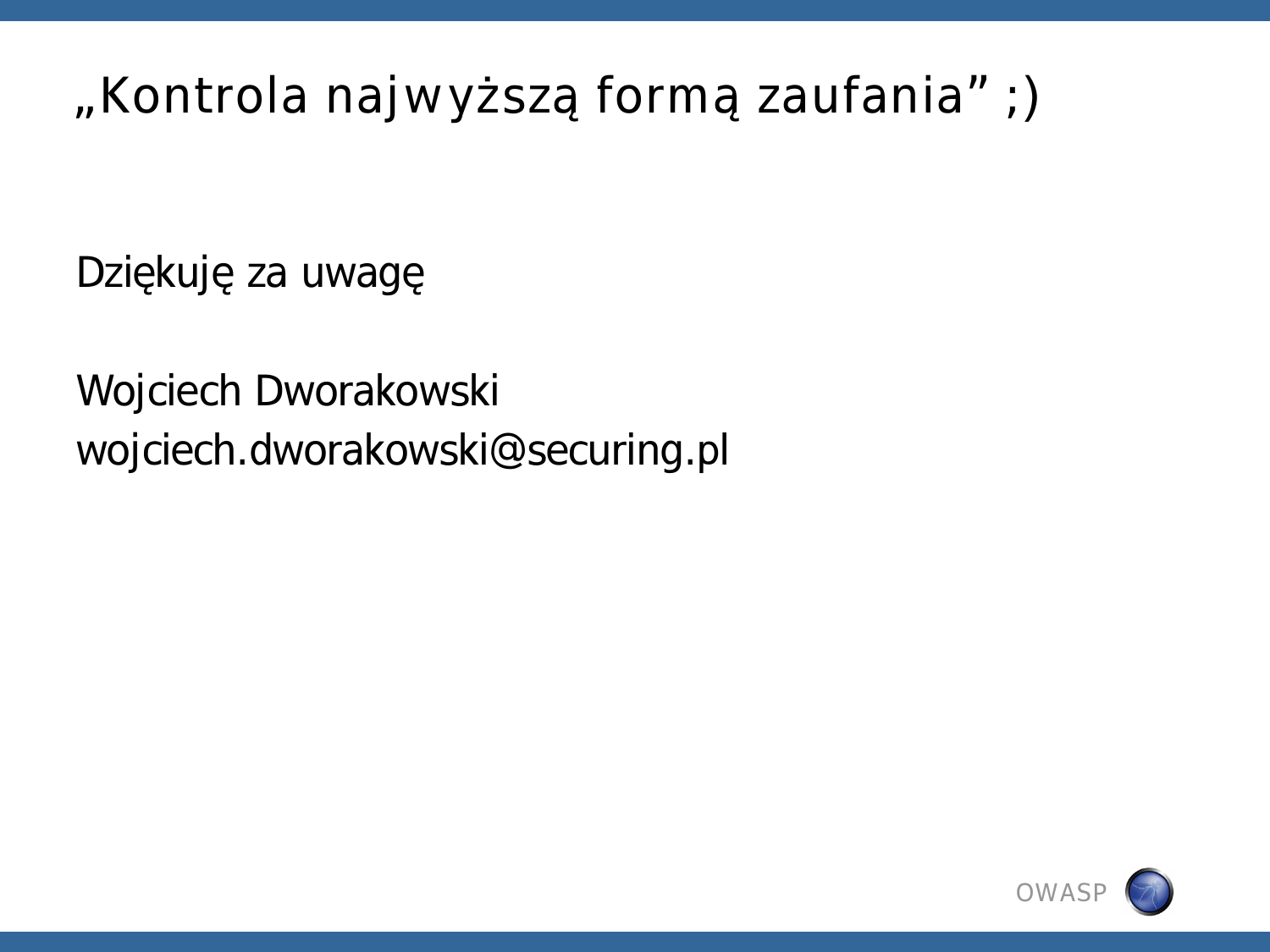

# „Kontrola najwyższą formą zaufania” ;)

Dziękuję za uwagę

Wojciech Dworakowski
wojciech.dworakowski@securing.pl